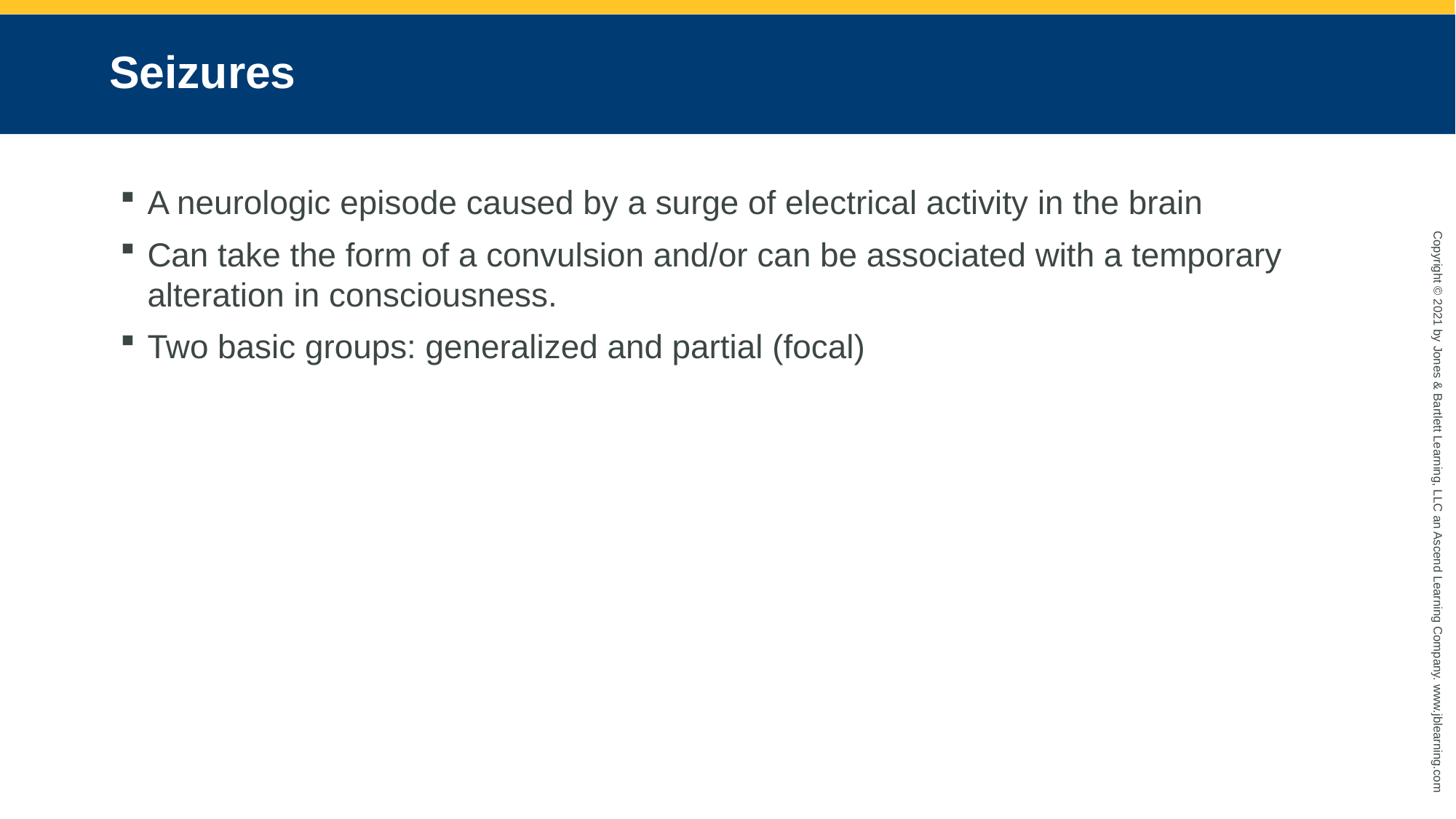

# Seizures
A neurologic episode caused by a surge of electrical activity in the brain
Can take the form of a convulsion and/or can be associated with a temporary alteration in consciousness.
Two basic groups: generalized and partial (focal)